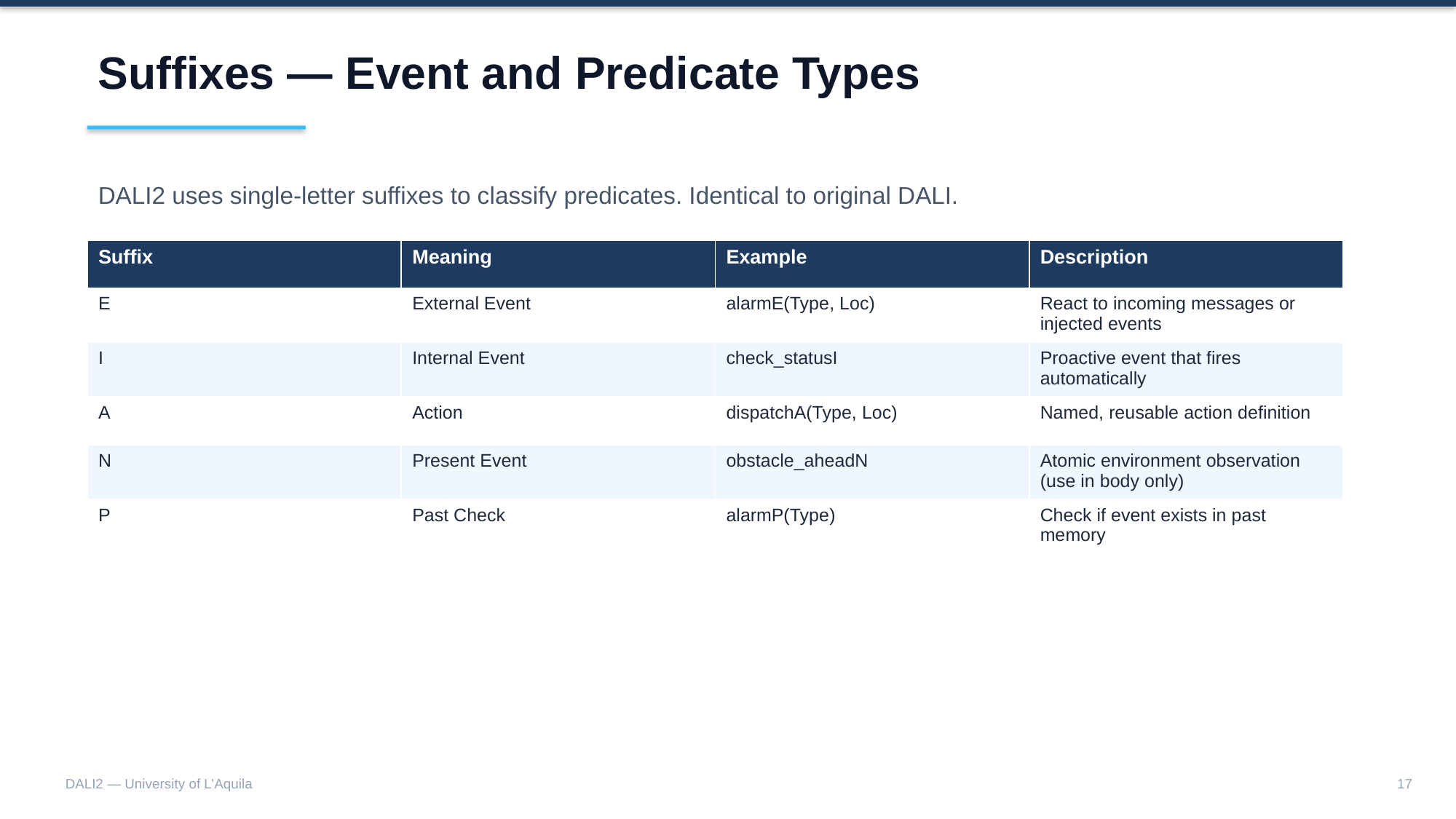

Suffixes — Event and Predicate Types

DALI2 uses single-letter suffixes to classify predicates. Identical to original DALI.
| Suffix | Meaning | Example | Description |
| --- | --- | --- | --- |
| E | External Event | alarmE(Type, Loc) | React to incoming messages or injected events |
| I | Internal Event | check\_statusI | Proactive event that fires automatically |
| A | Action | dispatchA(Type, Loc) | Named, reusable action definition |
| N | Present Event | obstacle\_aheadN | Atomic environment observation (use in body only) |
| P | Past Check | alarmP(Type) | Check if event exists in past memory |
DALI2 — University of L’Aquila
17